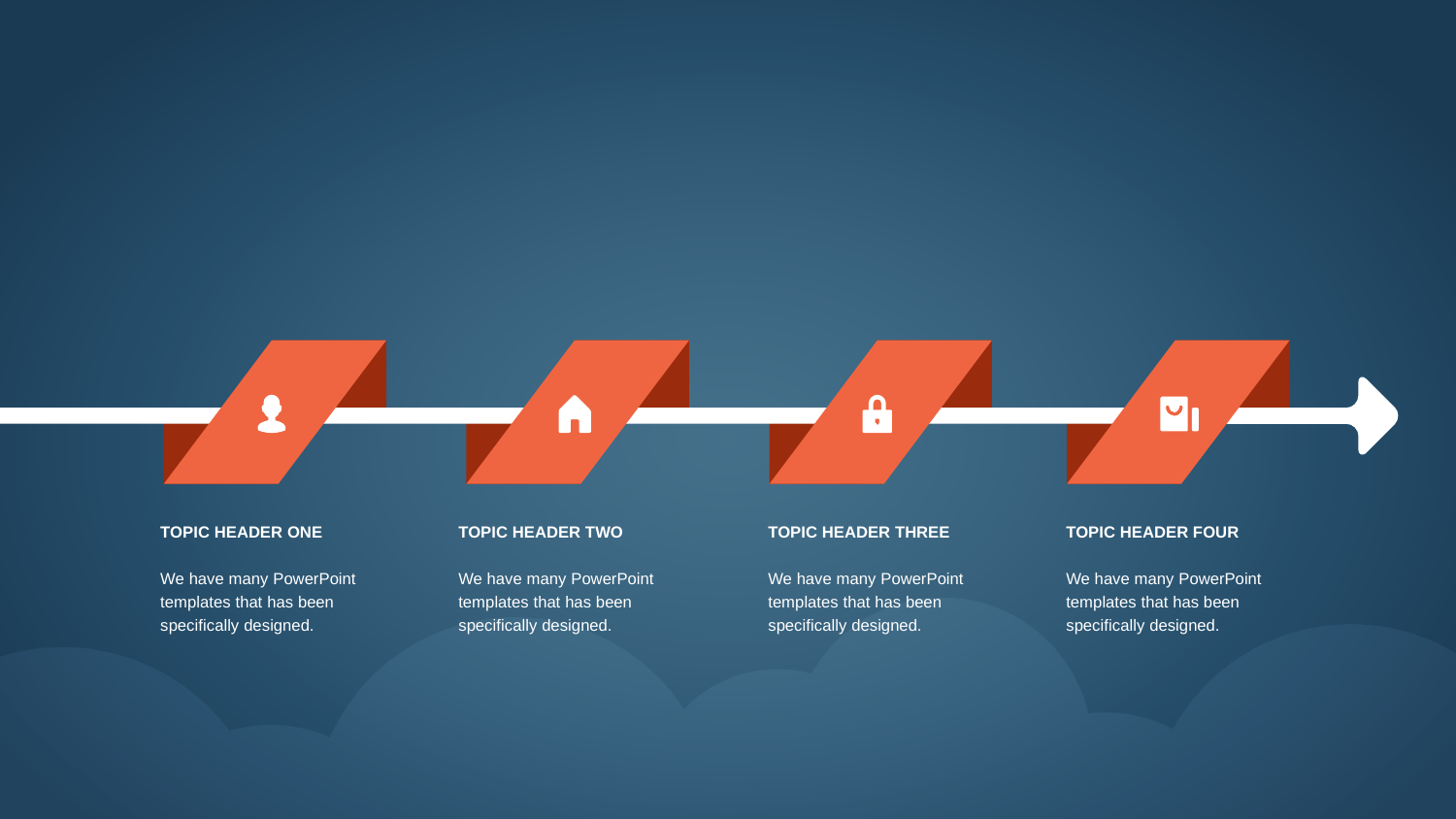

TOPIC HEADER ONE

We have many PowerPoint templates that has been specifically designed.
TOPIC HEADER TWO

We have many PowerPoint templates that has been specifically designed.
TOPIC HEADER THREE

We have many PowerPoint templates that has been specifically designed.
TOPIC HEADER FOUR

We have many PowerPoint templates that has been specifically designed.